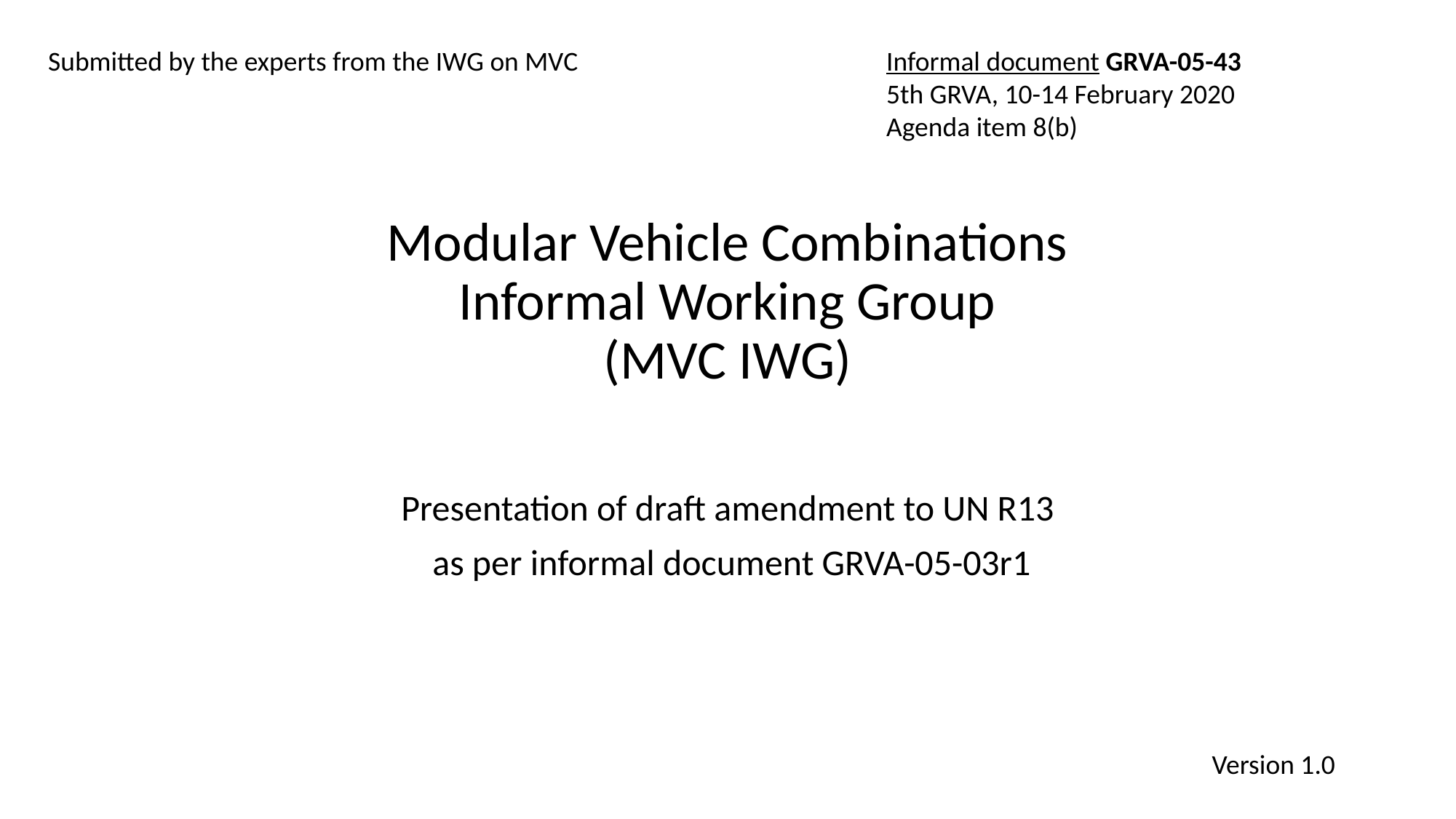

Submitted by the experts from the IWG on MVC
Informal document GRVA-05-43
5th GRVA, 10-14 February 2020
Agenda item 8(b)
# Modular Vehicle Combinations Informal Working Group (MVC IWG)
Presentation of draft amendment to UN R13
 as per informal document GRVA-05-03r1
Version 1.0